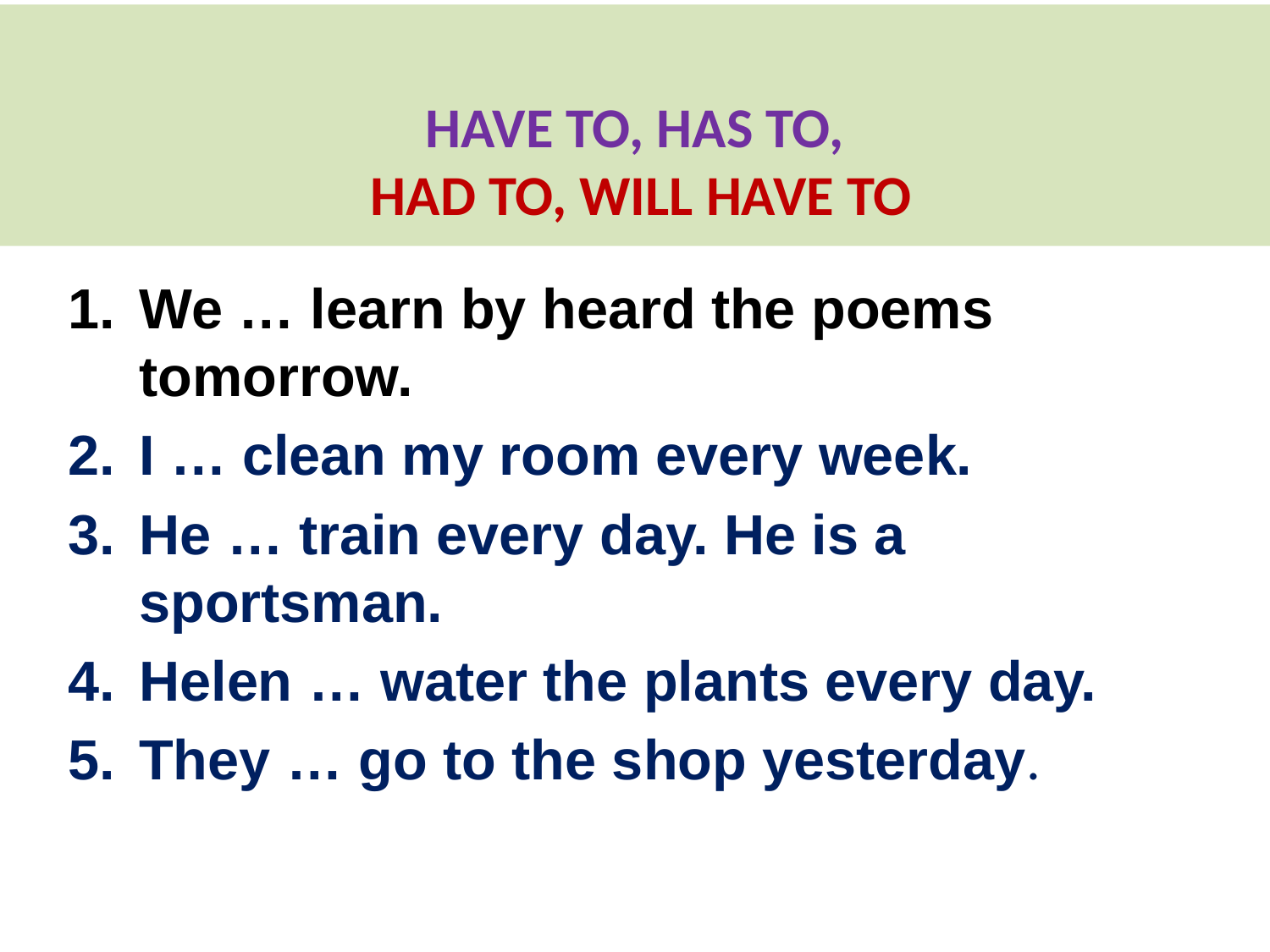

# HAVE TO, HAS TO, HAD TO, WILL HAVE TO
We … learn by heard the poems tomorrow.
I … clean my room every week.
He … train every day. He is a sportsman.
Helen … water the plants every day.
They … go to the shop yesterday.